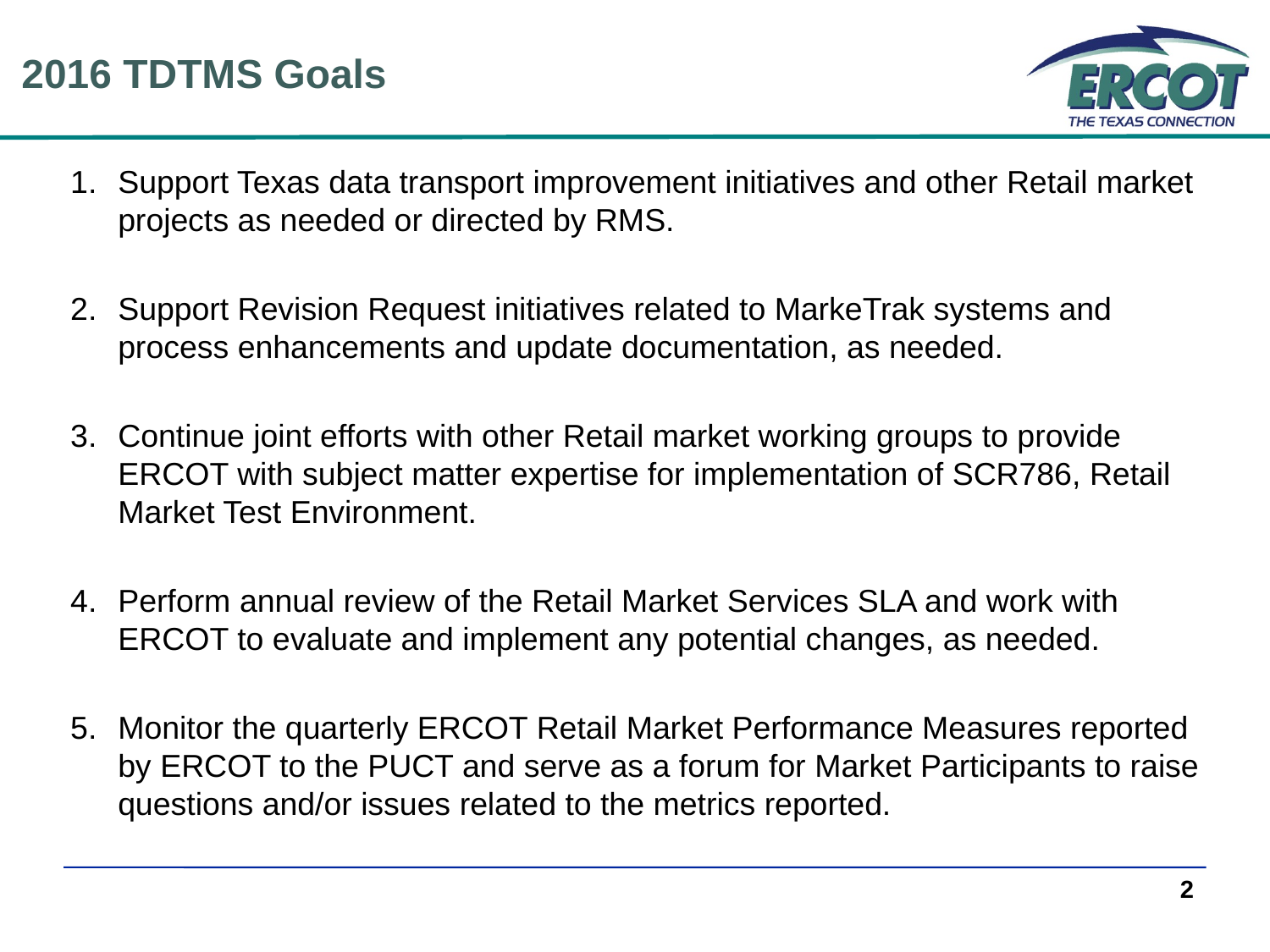

2016 TDTMS Goals
Support Texas data transport improvement initiatives and other Retail market projects as needed or directed by RMS.

Support Revision Request initiatives related to MarkeTrak systems and process enhancements and update documentation, as needed.

Continue joint efforts with other Retail market working groups to provide ERCOT with subject matter expertise for implementation of SCR786, Retail Market Test Environment.

Perform annual review of the Retail Market Services SLA and work with ERCOT to evaluate and implement any potential changes, as needed.

Monitor the quarterly ERCOT Retail Market Performance Measures reported by ERCOT to the PUCT and serve as a forum for Market Participants to raise questions and/or issues related to the metrics reported.

2